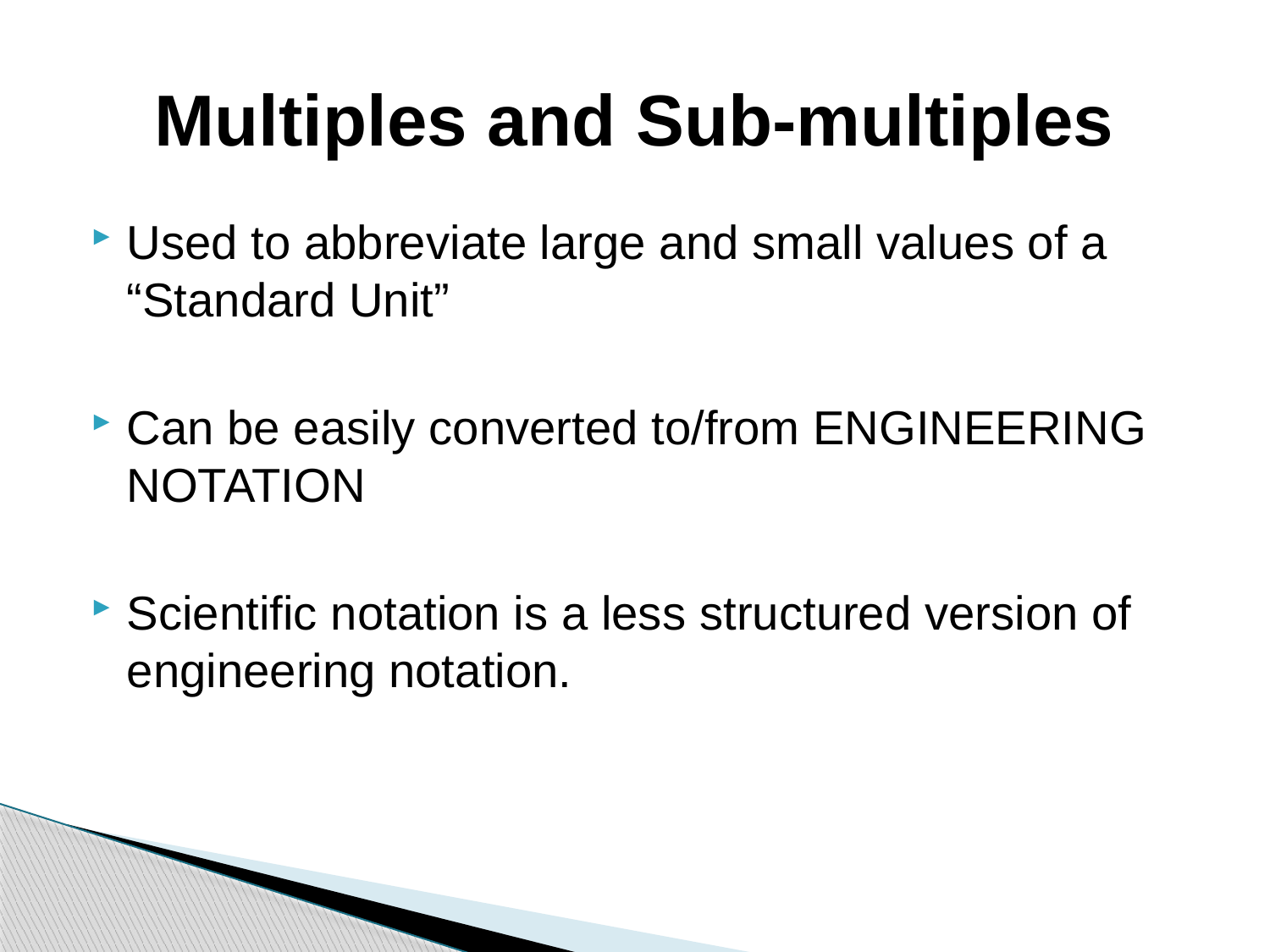

# Multiples and Sub-multiples
Used to abbreviate large and small values of a “Standard Unit”

Can be easily converted to/from ENGINEERING NOTATION

Scientific notation is a less structured version of engineering notation.